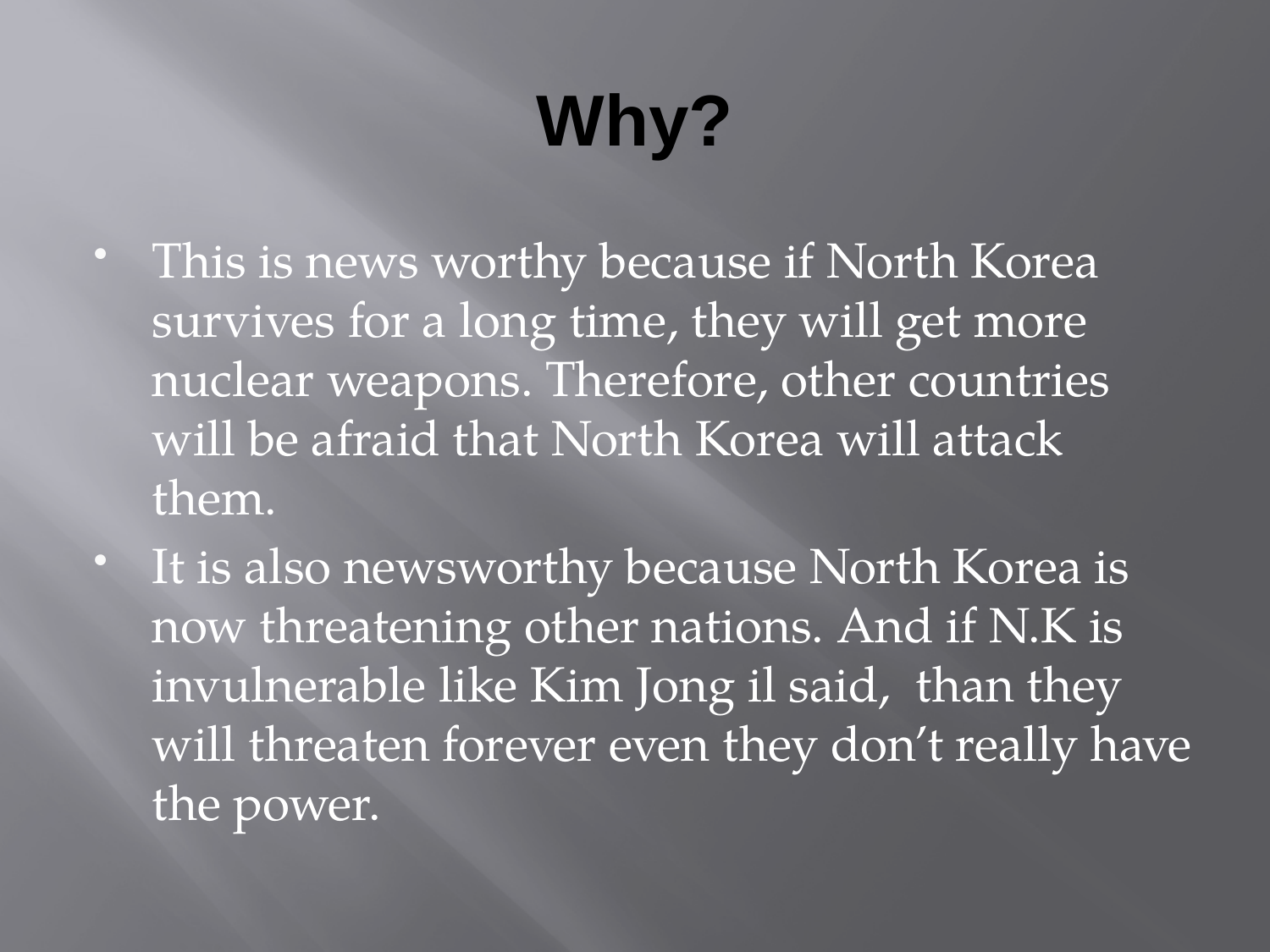

# Why?
This is news worthy because if North Korea survives for a long time, they will get more nuclear weapons. Therefore, other countries will be afraid that North Korea will attack them.
It is also newsworthy because North Korea is now threatening other nations. And if N.K is invulnerable like Kim Jong il said,  than they will threaten forever even they don’t really have the power.